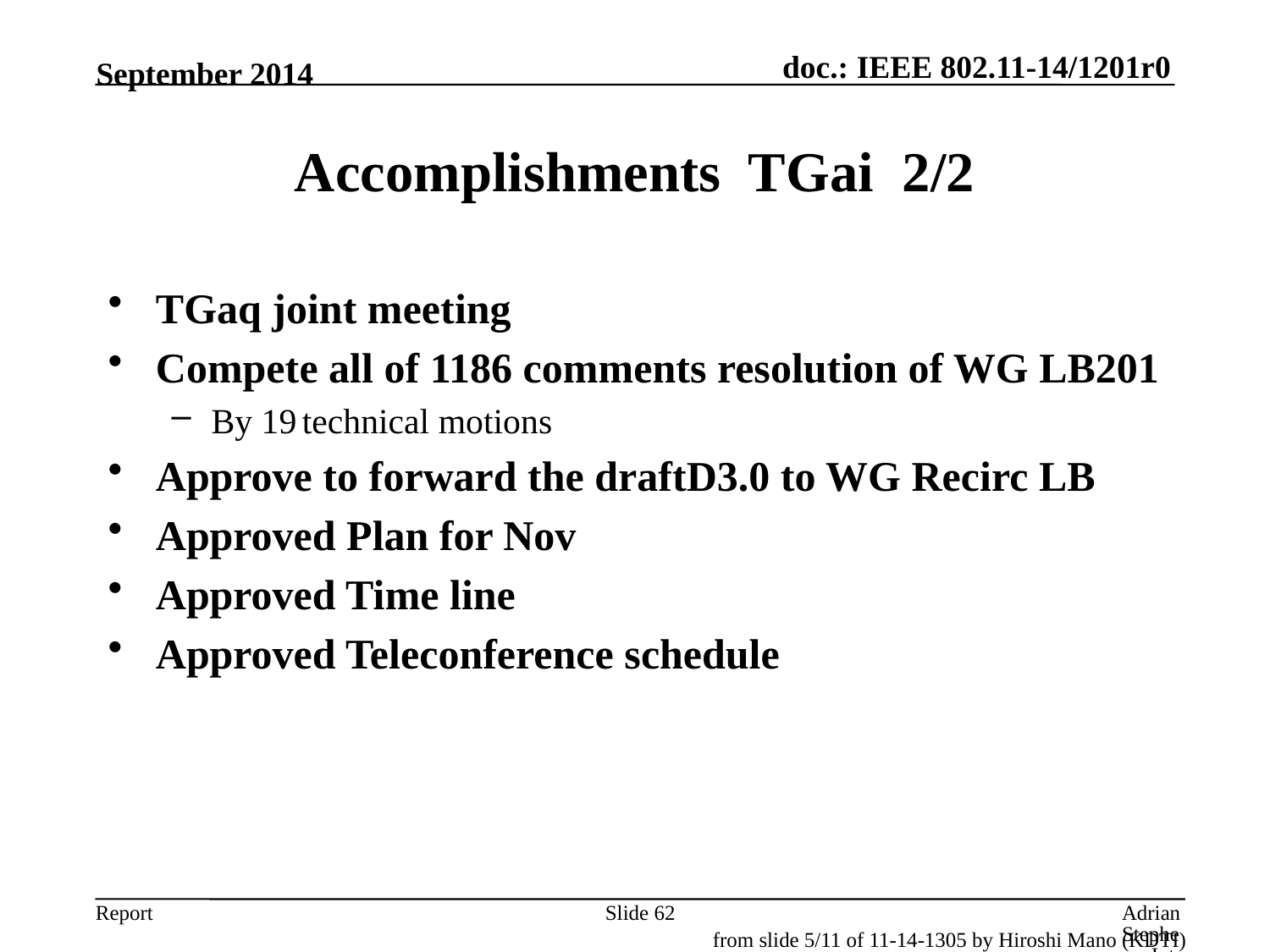

September 2014
# Accomplishments  TGai  2/2
TGaq joint meeting
Compete all of 1186 comments resolution of WG LB201
By 19 technical motions
Approve to forward the draftD3.0 to WG Recirc LB
Approved Plan for Nov
Approved Time line
Approved Teleconference schedule

Slide 62
Adrian Stephens, Intel Corporation
from slide 5/11 of 11-14-1305 by Hiroshi Mano (KDTI)